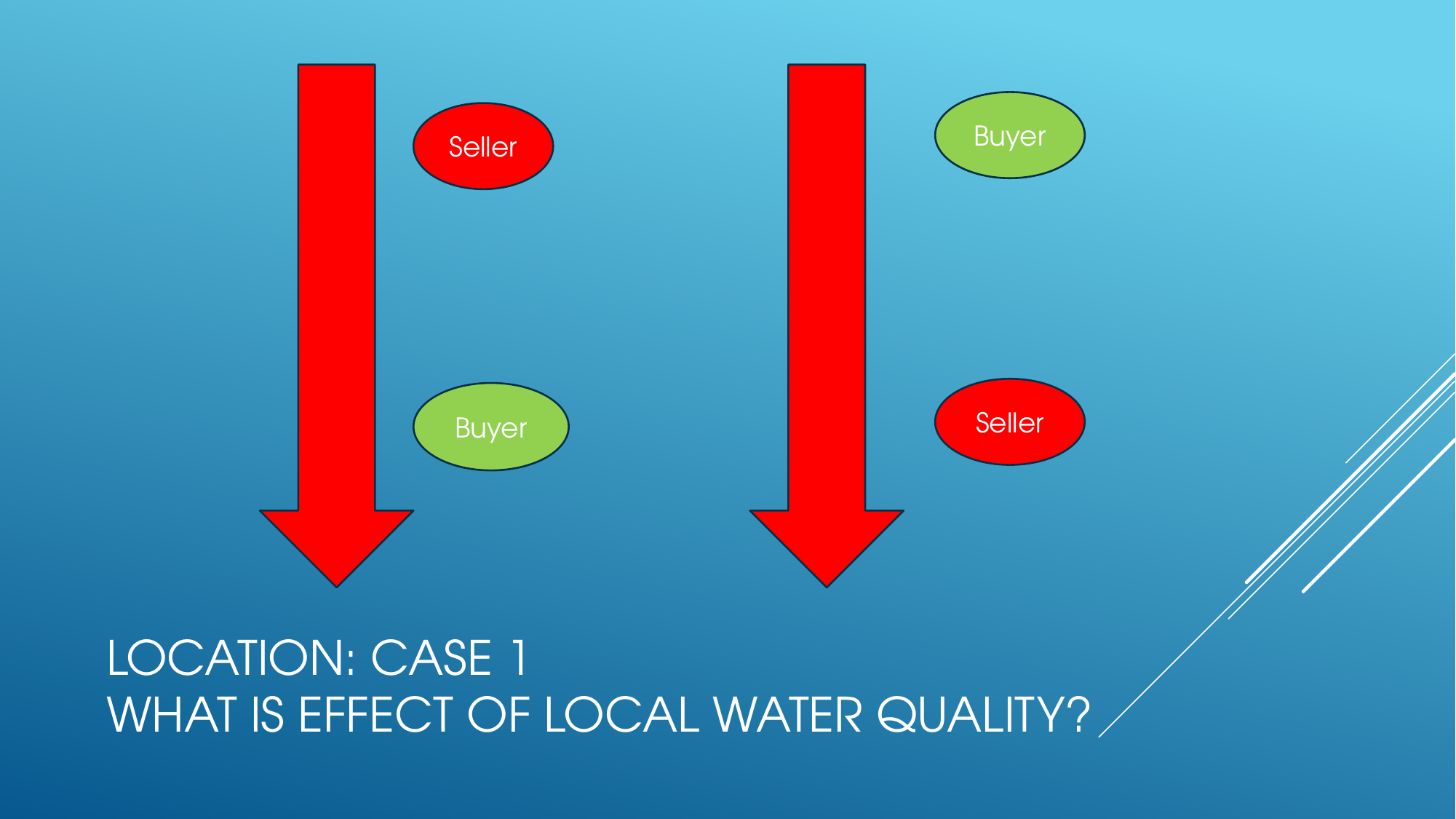

Buyer
Seller
Seller
Buyer
# Location: Case 1 What is effect of Local Water Quality?